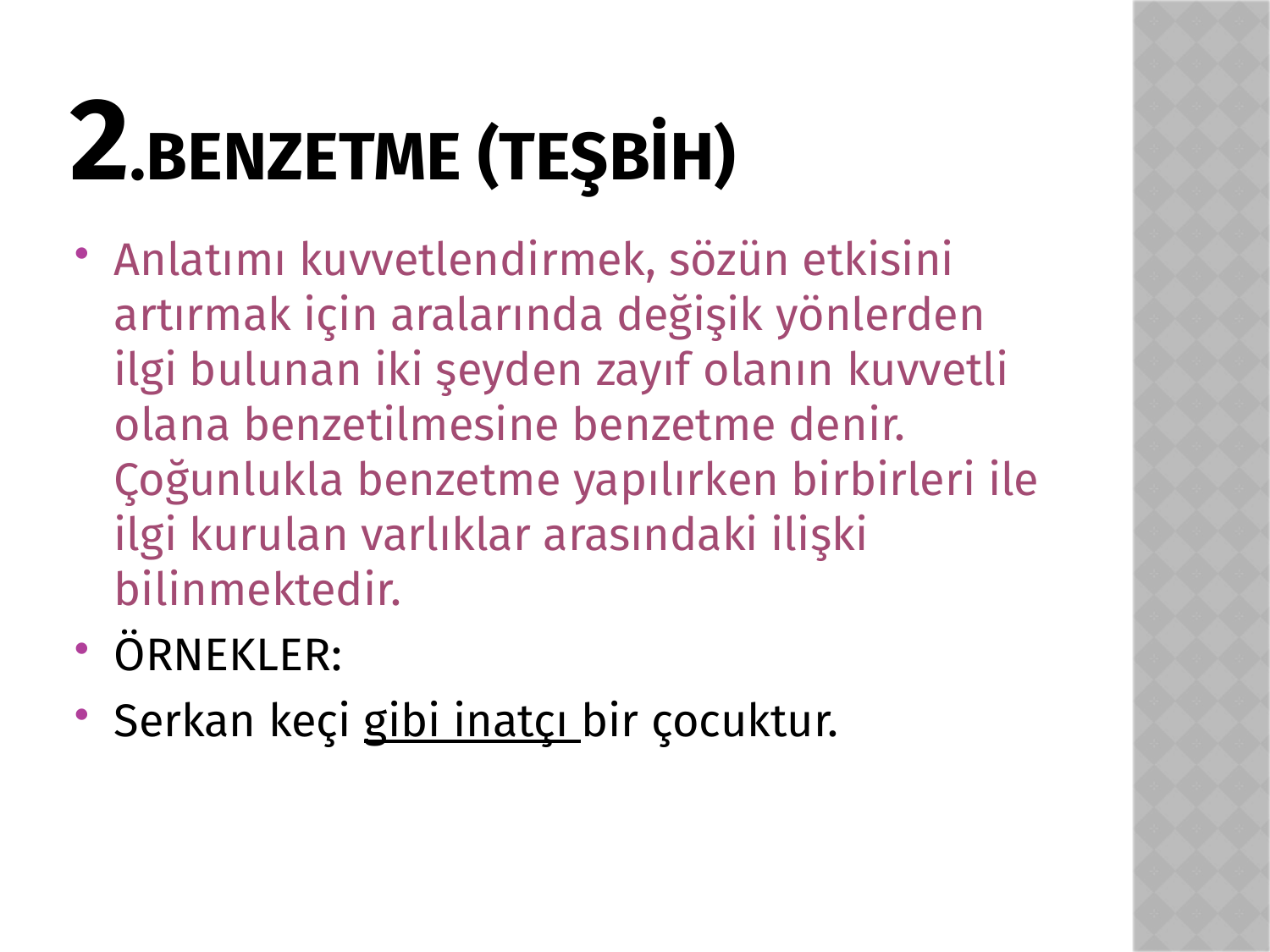

# 2.BENZETME (TEŞBİH)
Anlatımı kuvvetlendirmek, sözün etkisini artırmak için aralarında değişik yönlerden ilgi bulunan iki şeyden zayıf olanın kuvvetli olana benzetilmesine benzetme denir. Çoğunlukla benzetme yapılırken birbirleri ile ilgi kurulan varlıklar arasındaki ilişki bilinmektedir.
ÖRNEKLER:
Serkan keçi gibi inatçı bir çocuktur.